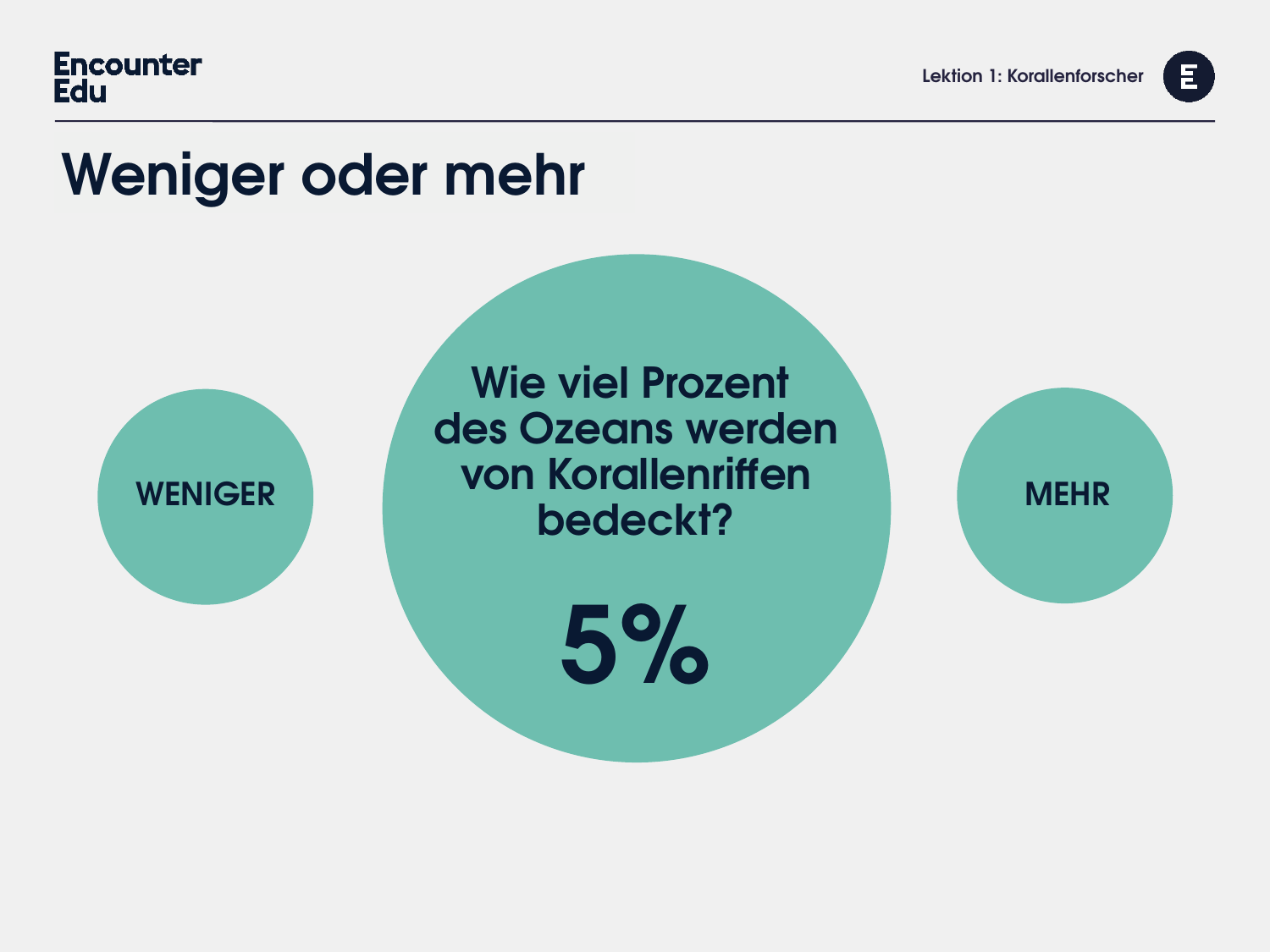

# Lektion 1: Korallenforscher
Weniger oder mehr
Wie viel Prozent
des Ozeans werden von Korallenriffen bedeckt?
WENIGER
MEHR

5%